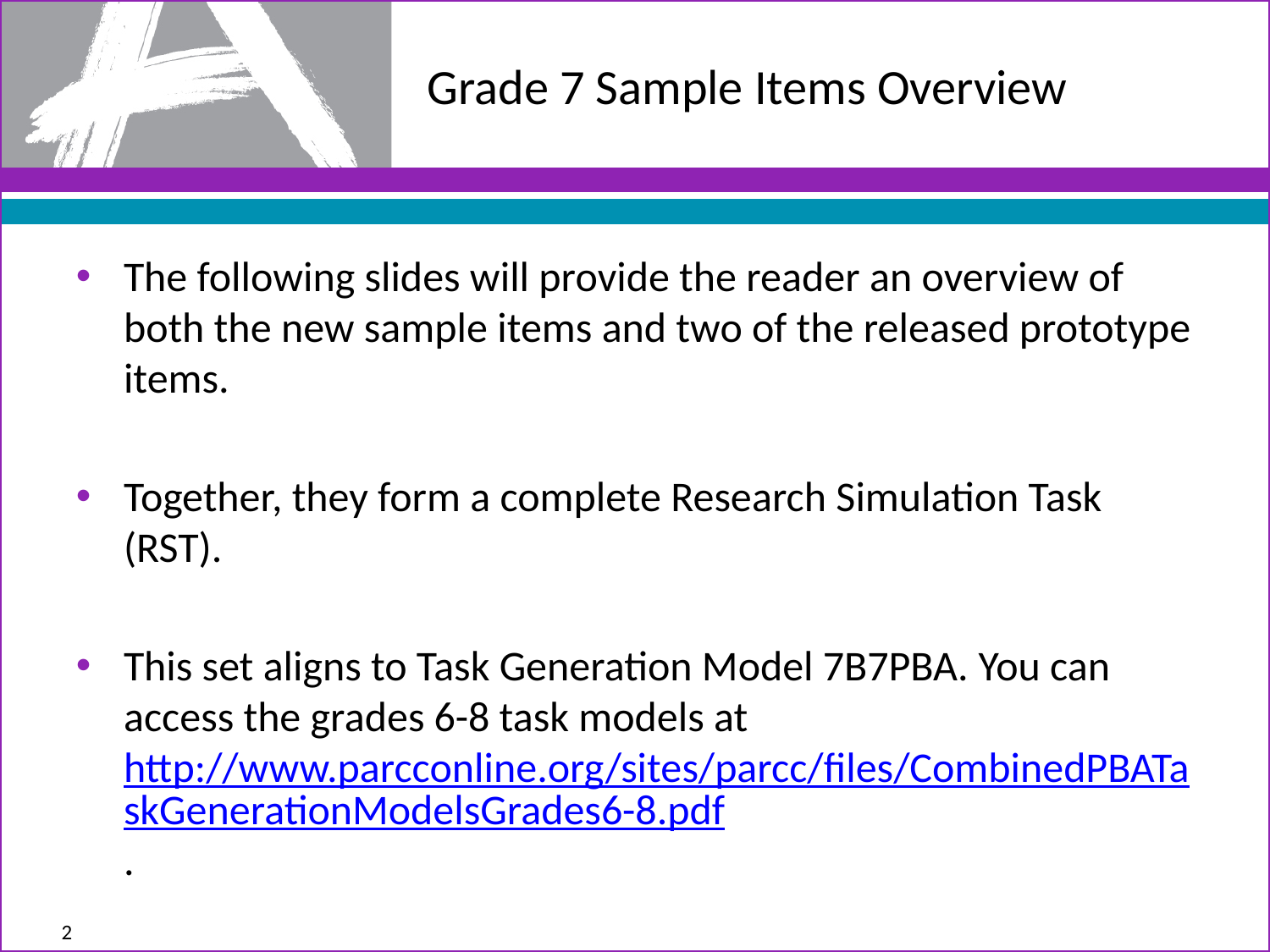

# Grade 7 Sample Items Overview
The following slides will provide the reader an overview of both the new sample items and two of the released prototype items.

Together, they form a complete Research Simulation Task (RST).

This set aligns to Task Generation Model 7B7PBA. You can access the grades 6-8 task models at http://www.parcconline.org/sites/parcc/files/CombinedPBATaskGenerationModelsGrades6-8.pdf.

2